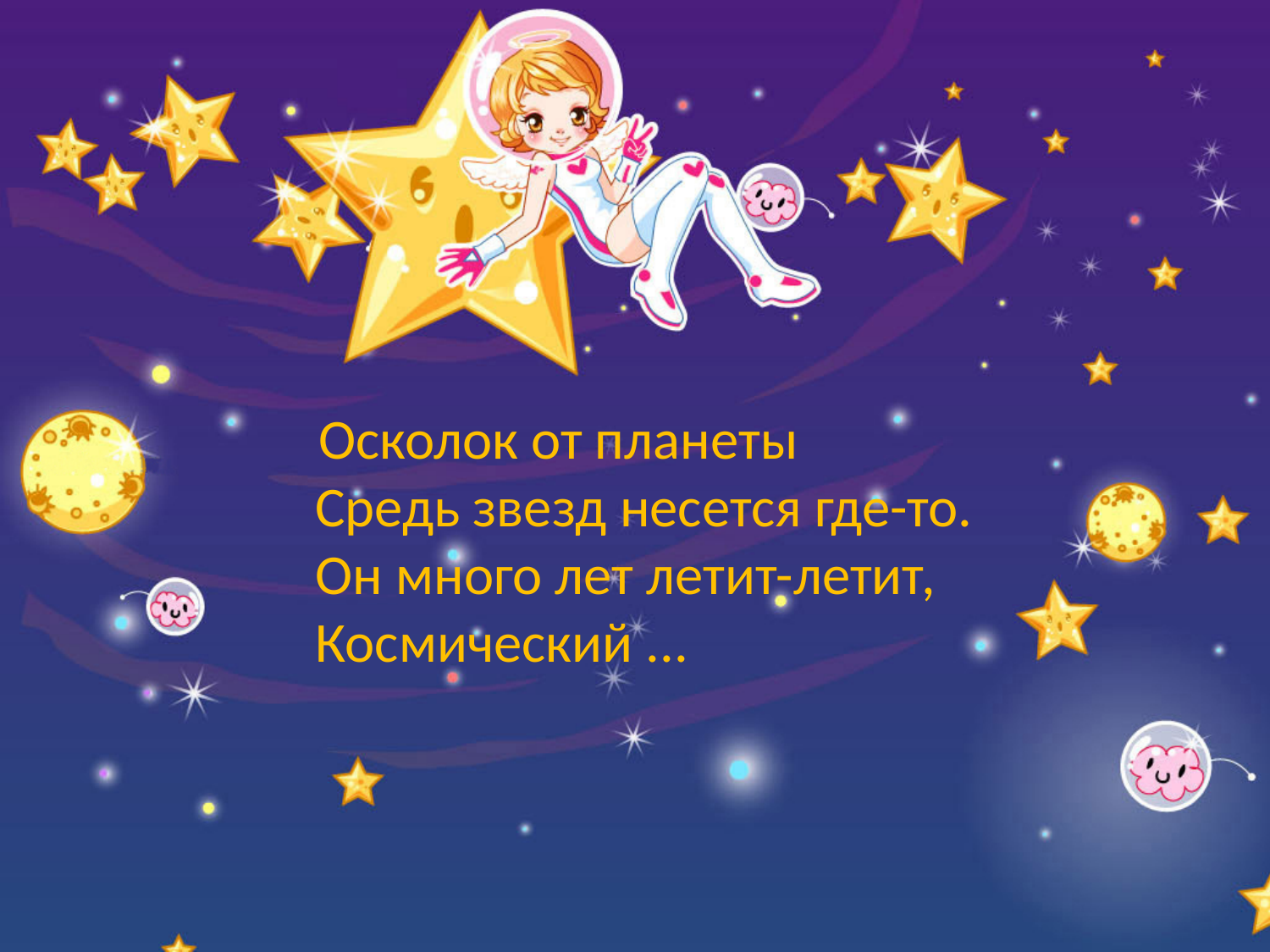

#
    Осколок от планеты
Средь звезд несется где-то.
Он много лет летит-летит,
Космический ...